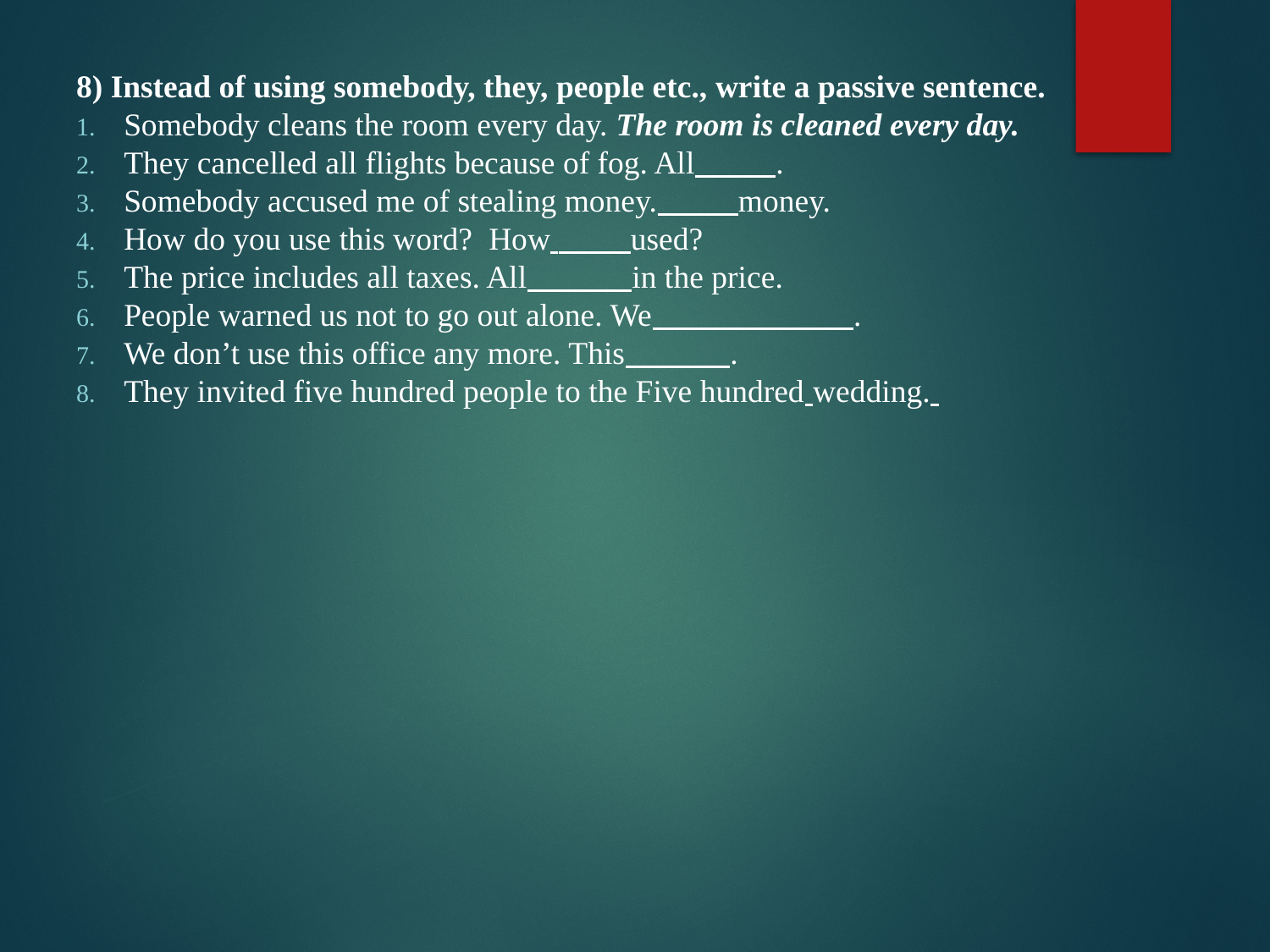

8) Instead of using somebody, they, people etc., write a passive sentence.
Somebody cleans the room every day. The room is cleaned every day.
They cancelled all flights because of fog. All          .
Somebody accused me of stealing money.          money.
How do you use this word?  How          used?
The price includes all taxes. All             in the price.
People warned us not to go out alone. We                         .
We don’t use this office any more. This             .
They invited five hundred people to the Five hundred wedding.